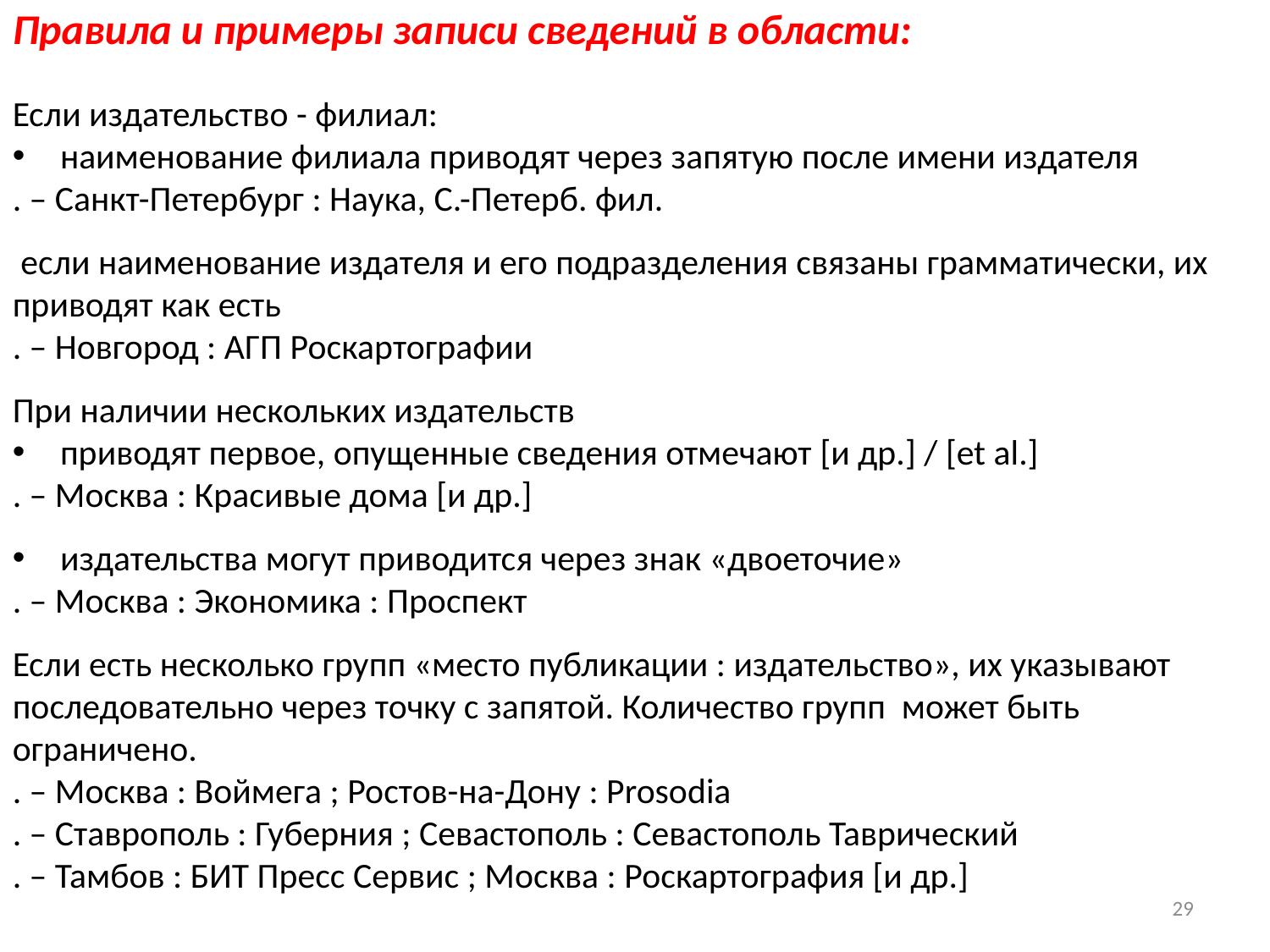

Правила и примеры записи сведений в области:

Если издательство - филиал:
наименование филиала приводят через запятую после имени издателя
. – Санкт-Петербург : Наука, С.-Петерб. фил.
 если наименование издателя и его подразделения связаны грамматически, их приводят как есть
. – Новгород : АГП Роскартографии
При наличии нескольких издательств
приводят первое, опущенные сведения отмечают [и др.] / [et al.]
. – Москва : Красивые дома [и др.]
издательства могут приводится через знак «двоеточие»
. – Москва : Экономика : Проспект
Если есть несколько групп «место публикации : издательство», их указывают последовательно через точку с запятой. Количество групп  может быть  ограничено.
. – Москва : Воймега ; Ростов-на-Дону : Prosodia
. – Ставрополь : Губерния ; Севастополь : Севастополь Таврический
. – Тамбов : БИТ Пресс Сервис ; Москва : Роскартография [и др.]
29